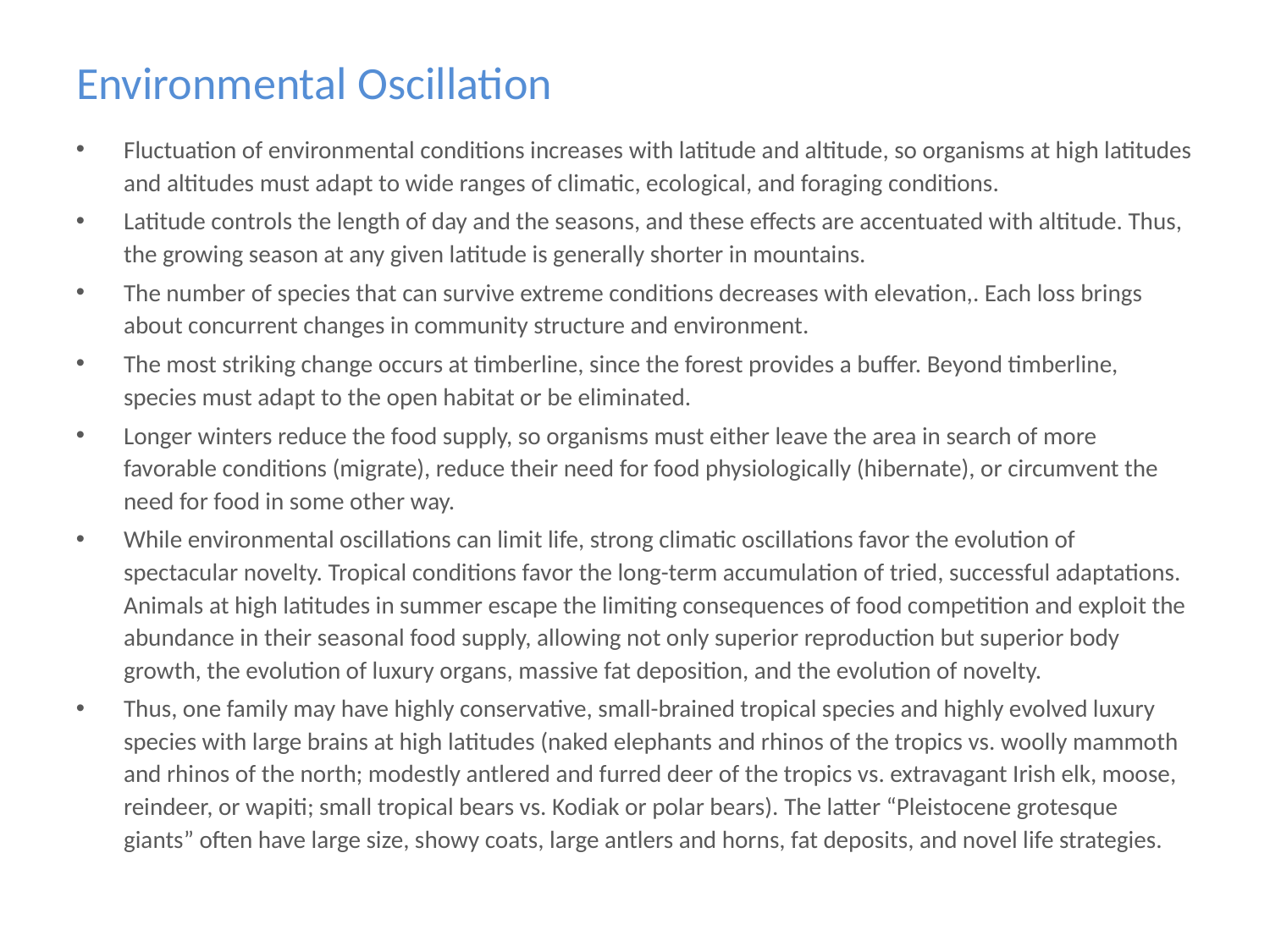

# Environmental Oscillation
Fluctuation of environmental conditions increases with latitude and altitude, so organisms at high latitudes and altitudes must adapt to wide ranges of climatic, ecological, and foraging conditions.
Latitude controls the length of day and the seasons, and these effects are accentuated with altitude. Thus, the growing season at any given latitude is generally shorter in mountains.
The number of species that can survive extreme conditions decreases with elevation,. Each loss brings about concurrent changes in community structure and environment.
The most striking change occurs at timberline, since the forest provides a buffer. Beyond timberline, species must adapt to the open habitat or be eliminated.
Longer winters reduce the food supply, so organisms must either leave the area in search of more favorable conditions (migrate), reduce their need for food physiologically (hibernate), or circumvent the need for food in some other way.
While environmental oscillations can limit life, strong climatic oscillations favor the evolution of spectacular novelty. Tropical conditions favor the long-term accumulation of tried, successful adaptations. Animals at high latitudes in summer escape the limiting consequences of food competition and exploit the abundance in their seasonal food supply, allowing not only superior reproduction but superior body growth, the evolution of luxury organs, massive fat deposition, and the evolution of novelty.
Thus, one family may have highly conservative, small-brained tropical species and highly evolved luxury species with large brains at high latitudes (naked elephants and rhinos of the tropics vs. woolly mammoth and rhinos of the north; modestly antlered and furred deer of the tropics vs. extravagant Irish elk, moose, reindeer, or wapiti; small tropical bears vs. Kodiak or polar bears). The latter “Pleistocene grotesque giants” often have large size, showy coats, large antlers and horns, fat deposits, and novel life strategies.